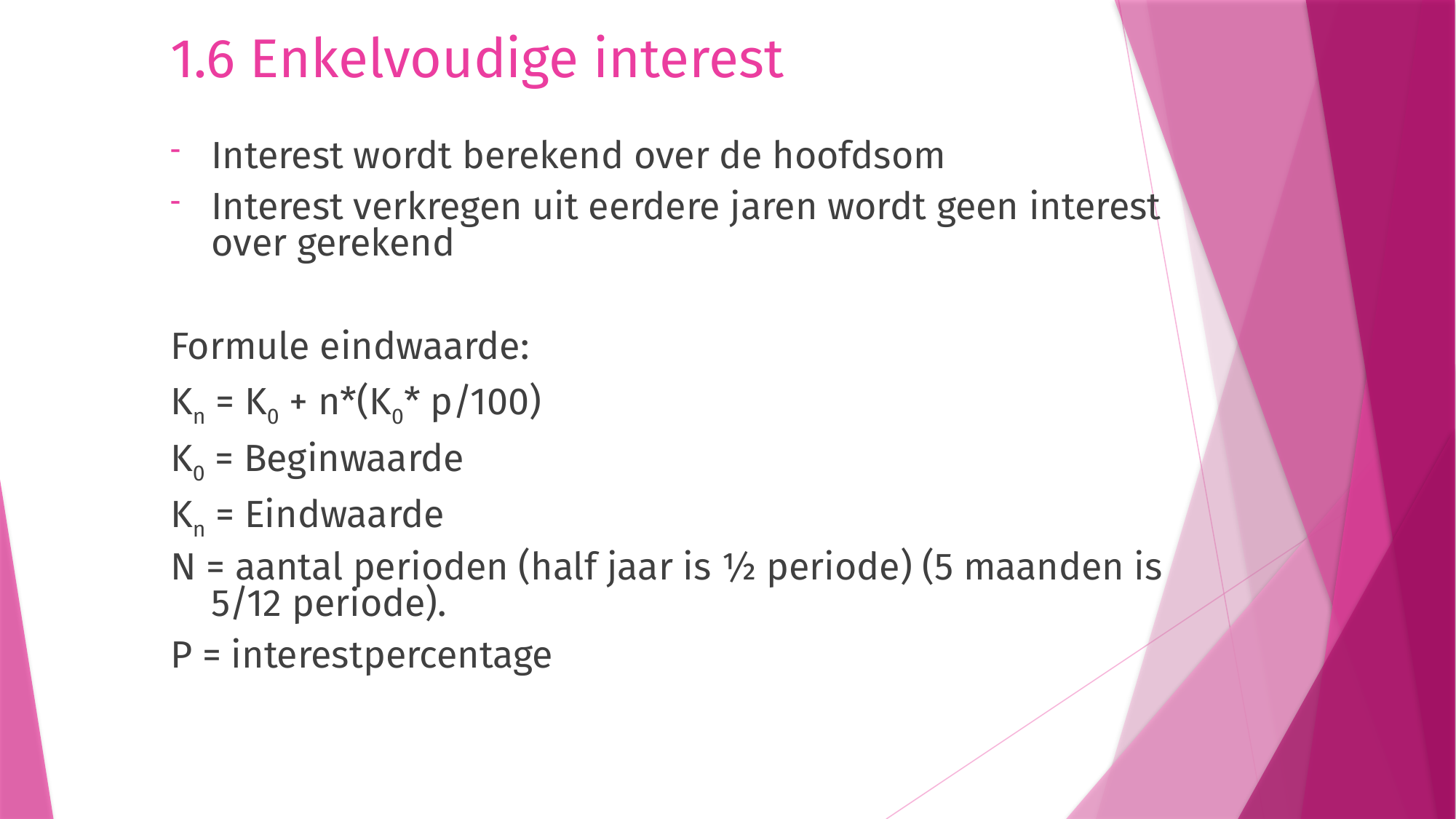

# 1.6 Enkelvoudige interest
Interest wordt berekend over de hoofdsom
Interest verkregen uit eerdere jaren wordt geen interest over gerekend

Formule eindwaarde:
Kn = K0 + n*(K0* p/100)
K0 = Beginwaarde
Kn = Eindwaarde
N = aantal perioden (half jaar is ½ periode) (5 maanden is 5/12 periode).
P = interestpercentage